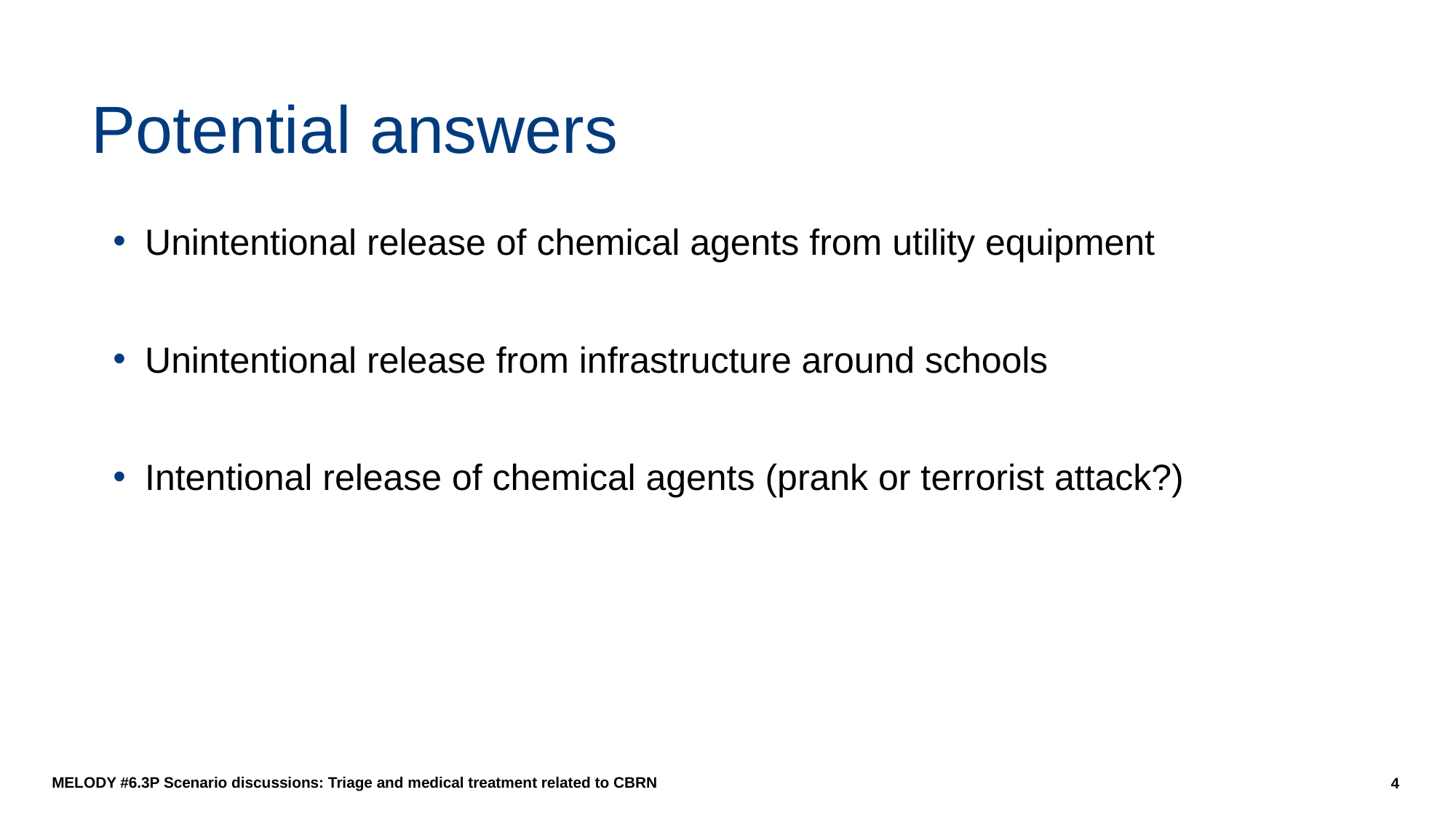

# Potential answers
Unintentional release of chemical agents from utility equipment

Unintentional release from infrastructure around schools

Intentional release of chemical agents (prank or terrorist attack?)
MELODY #6.3P Scenario discussions: Triage and medical treatment related to CBRN
4